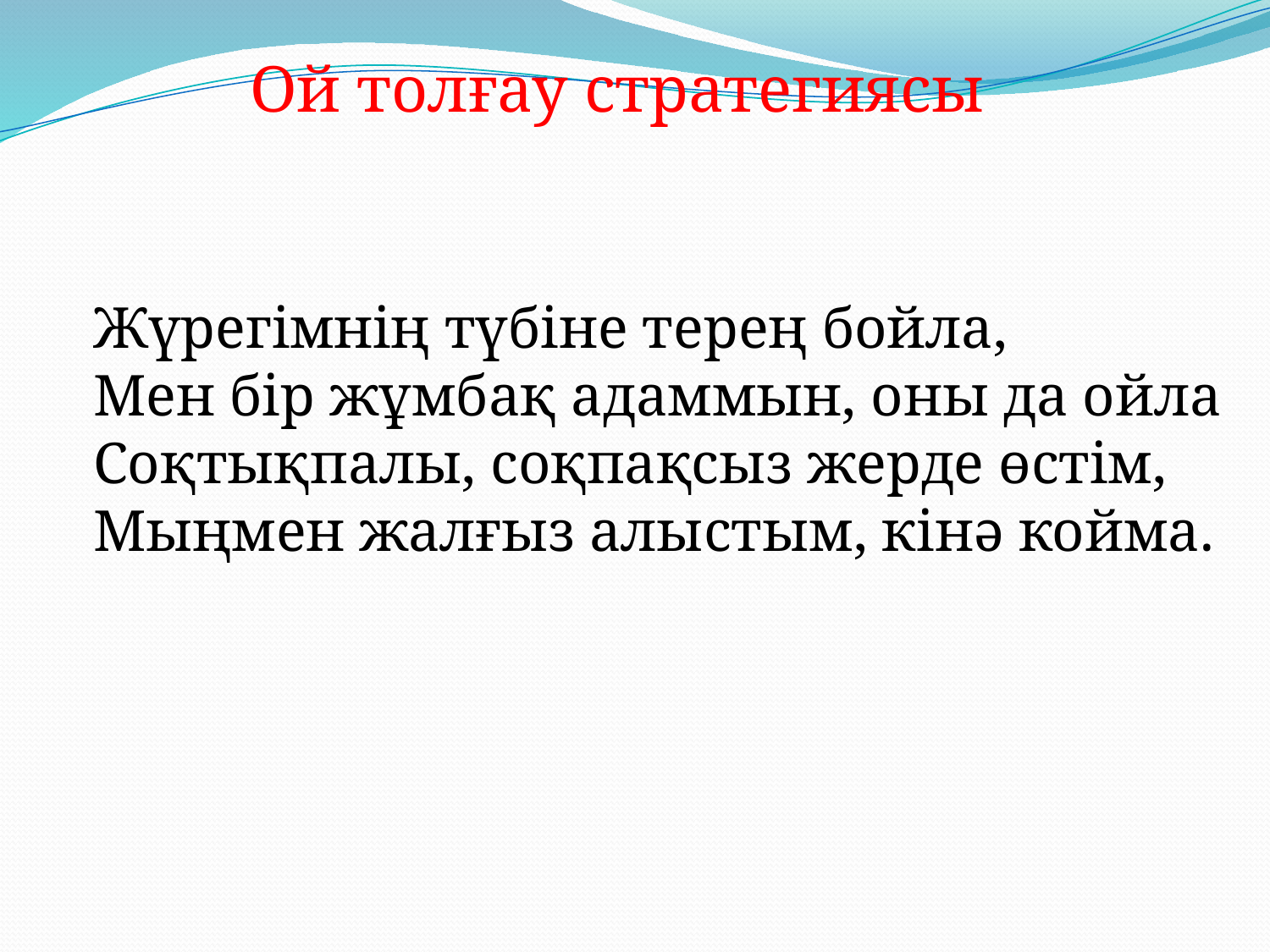

Ой толғау стратегиясы
Жүрегімнің түбіне терең бойла,
Мен бір жұмбақ адаммын, оны да ойла
Соқтықпалы, соқпақсыз жерде өстім,
Мыңмен жалғыз алыстым, кінә койма.